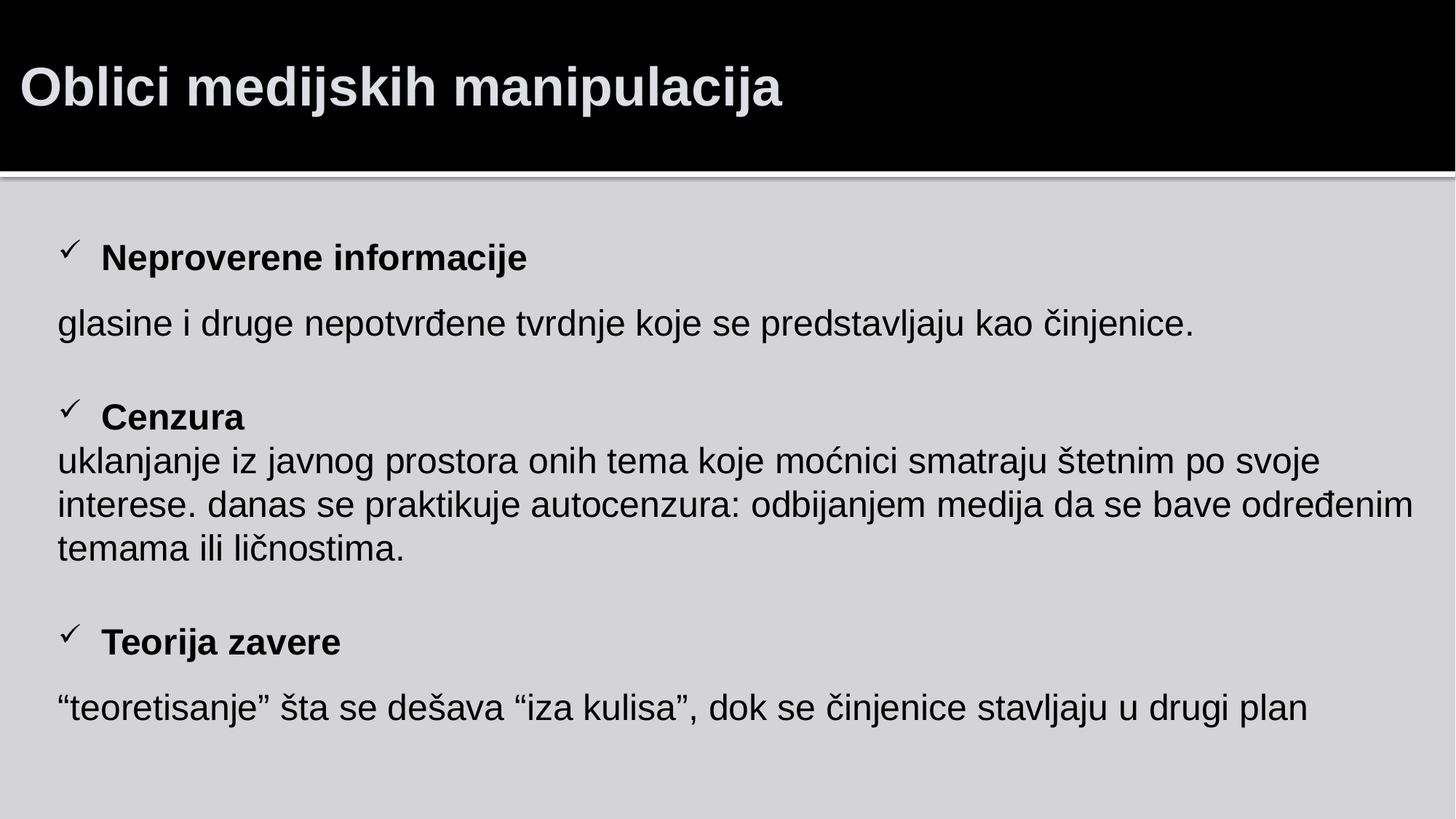

# Oblici medijskih manipulacija

Neproverene informacije
glasine i druge nepotvrđene tvrdnje koje se predstavljaju kao činjenice.

Cenzura
uklanjanje iz javnog prostora onih tema koje moćnici smatraju štetnim po svoje interese. danas se praktikuje autocenzura: odbijanjem medija da se bave određenim temama ili ličnostima.

Teorija zavere
“teoretisanje” šta se dešava “iza kulisa”, dok se činjenice stavljaju u drugi plan